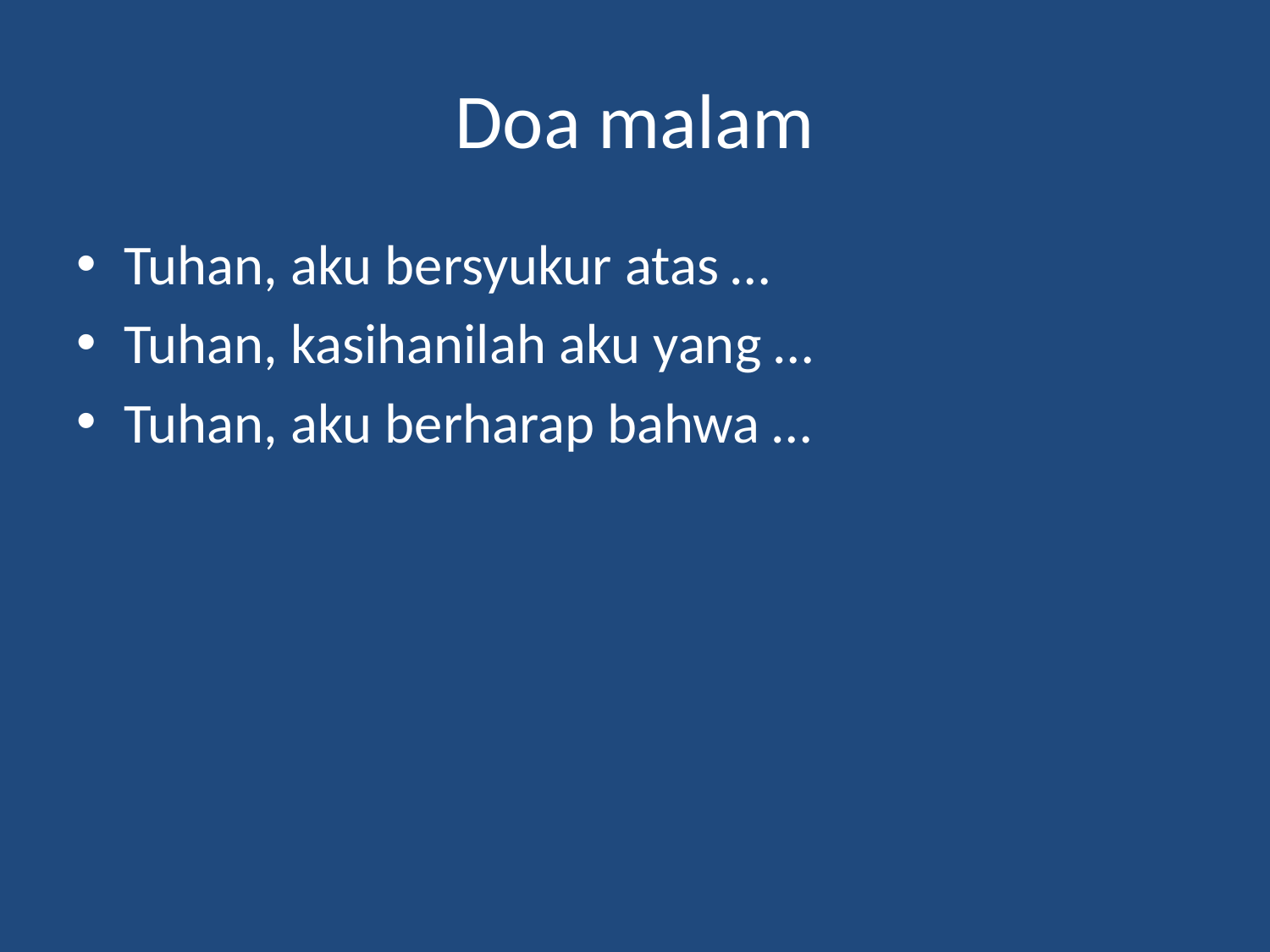

# Doa malam
Tuhan, aku bersyukur atas …
Tuhan, kasihanilah aku yang …
Tuhan, aku berharap bahwa …